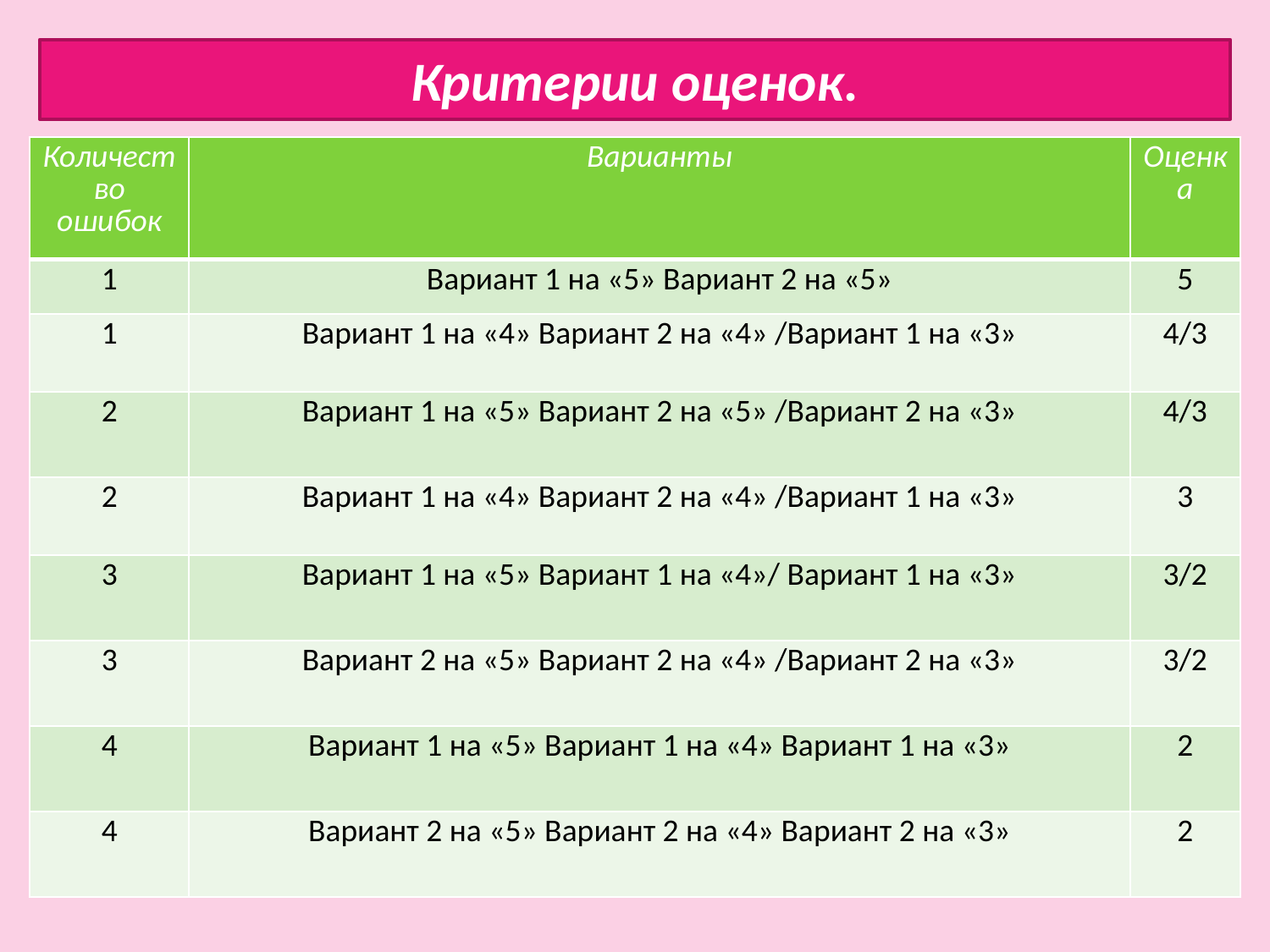

# Критерии оценок.
| Количество ошибок | Варианты | Оценка |
| --- | --- | --- |
| 1 | Вариант 1 на «5» Вариант 2 на «5» | 5 |
| 1 | Вариант 1 на «4» Вариант 2 на «4» /Вариант 1 на «3» | 4/3 |
| 2 | Вариант 1 на «5» Вариант 2 на «5» /Вариант 2 на «3» | 4/3 |
| 2 | Вариант 1 на «4» Вариант 2 на «4» /Вариант 1 на «3» | 3 |
| 3 | Вариант 1 на «5» Вариант 1 на «4»/ Вариант 1 на «3» | 3/2 |
| 3 | Вариант 2 на «5» Вариант 2 на «4» /Вариант 2 на «3» | 3/2 |
| 4 | Вариант 1 на «5» Вариант 1 на «4» Вариант 1 на «3» | 2 |
| 4 | Вариант 2 на «5» Вариант 2 на «4» Вариант 2 на «3» | 2 |